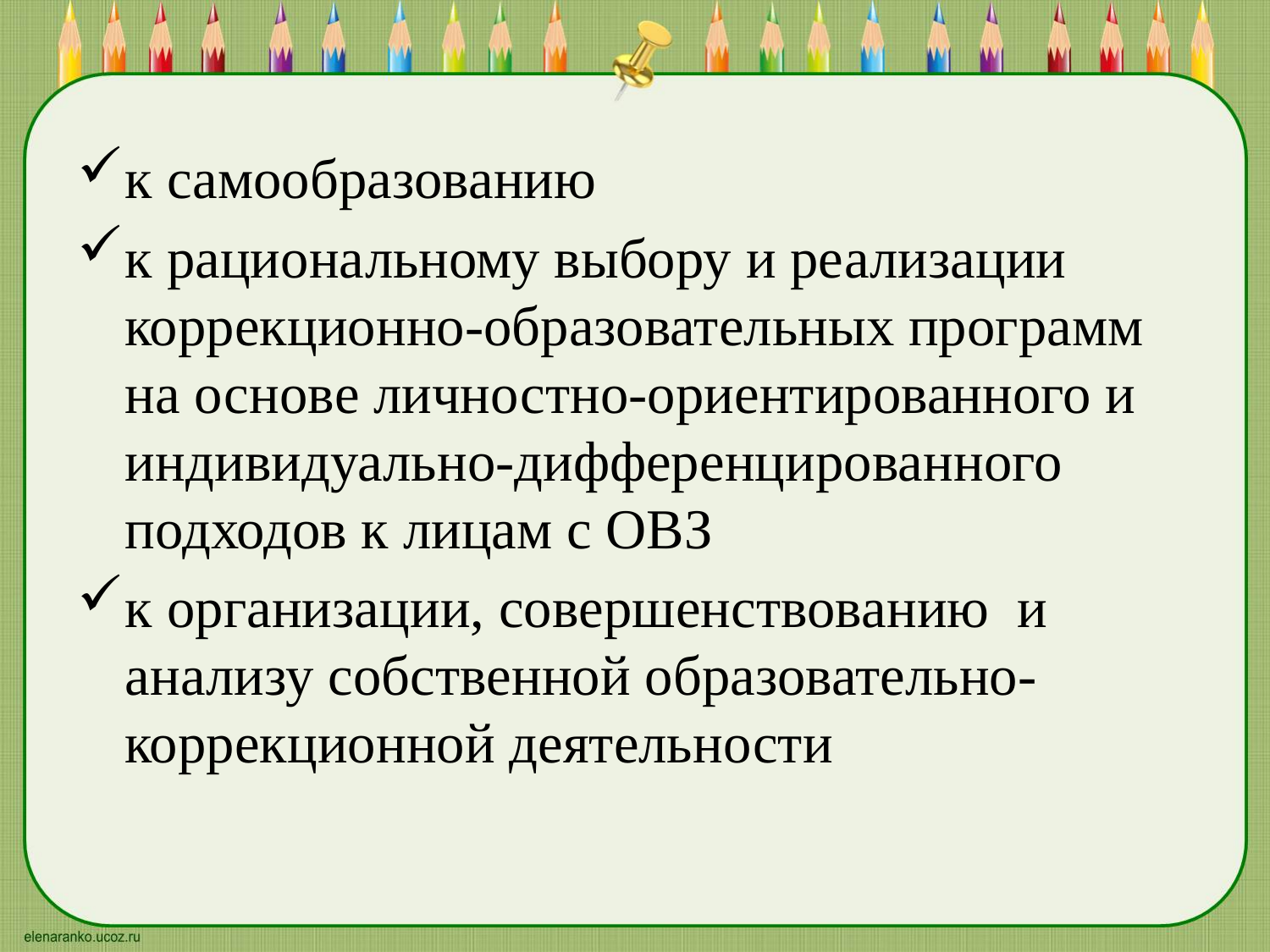

к самообразованию
к рациональному выбору и реализации коррекционно-образовательных программ на основе личностно-ориентированного и индивидуально-дифференцированного подходов к лицам с ОВЗ
к организации, совершенствованию  и анализу собственной образовательно-коррекционной деятельности